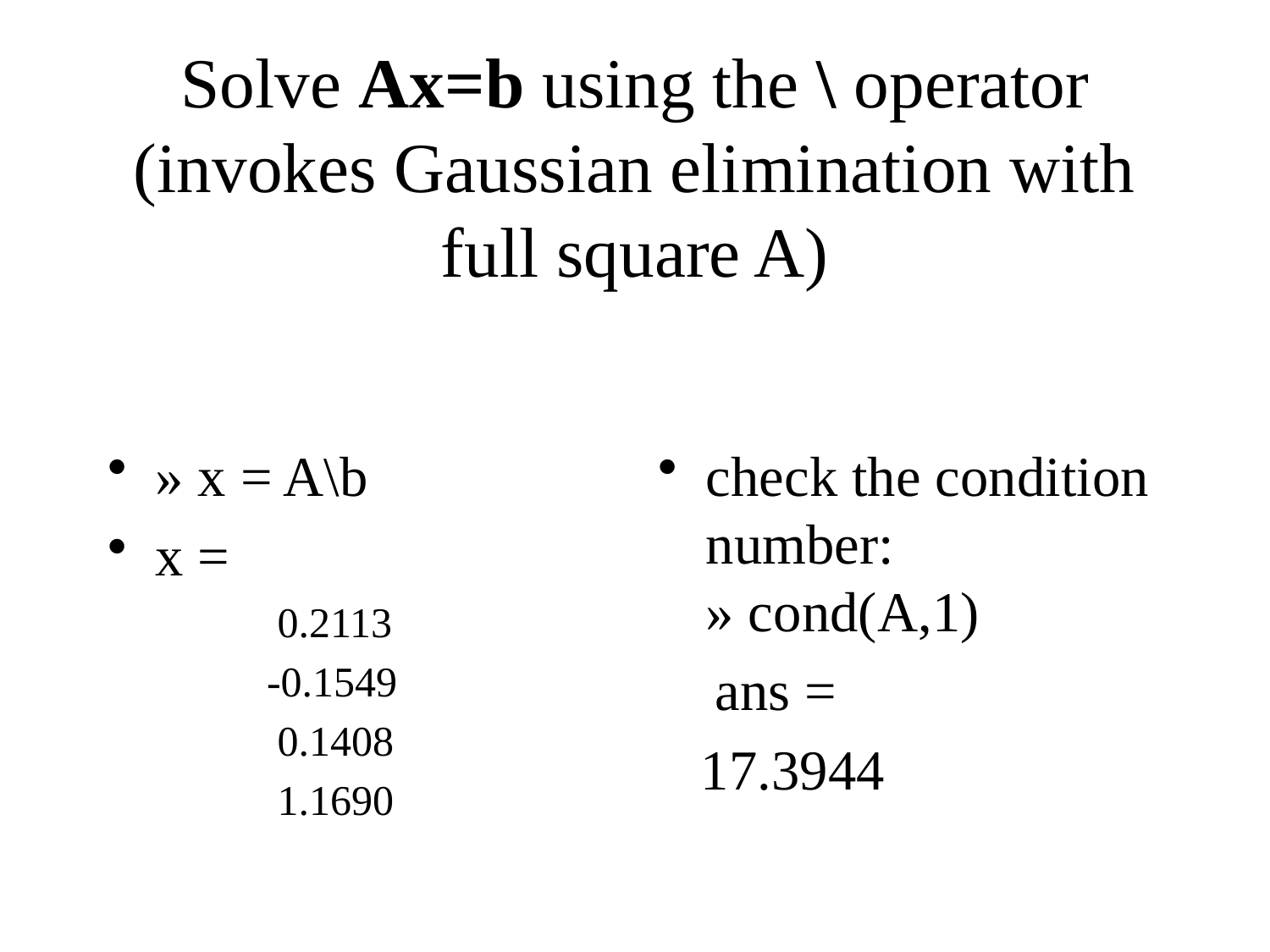

# Solve Ax=b using the \ operator (invokes Gaussian elimination with full square A)
» x = A\b
x =
    0.2113
   -0.1549
    0.1408
    1.1690
check the condition number:
» cond(A,1)
    ans =
   17.3944